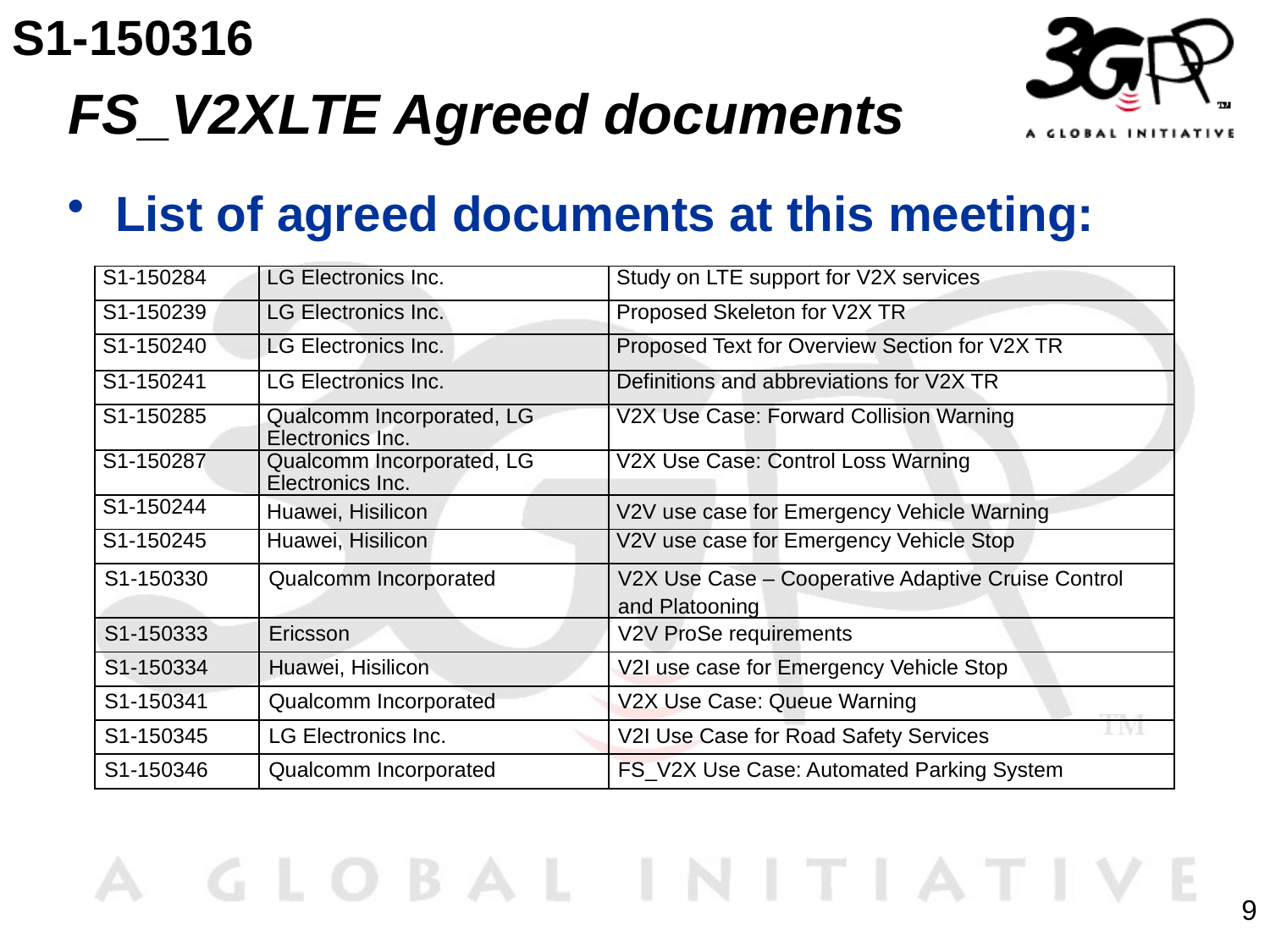

S1-150316
# FS_V2XLTE Agreed documents
List of agreed documents at this meeting:

| S1-150284 | LG Electronics Inc. | Study on LTE support for V2X services |
| --- | --- | --- |
| S1-150239 | LG Electronics Inc. | Proposed Skeleton for V2X TR |
| S1-150240 | LG Electronics Inc. | Proposed Text for Overview Section for V2X TR |
| S1-150241 | LG Electronics Inc. | Definitions and abbreviations for V2X TR |
| S1-150285 | Qualcomm Incorporated, LG Electronics Inc. | V2X Use Case: Forward Collision Warning |
| S1-150287 | Qualcomm Incorporated, LG Electronics Inc. | V2X Use Case: Control Loss Warning |
| S1-150244 | Huawei, Hisilicon | V2V use case for Emergency Vehicle Warning |
| S1-150245 | Huawei, Hisilicon | V2V use case for Emergency Vehicle Stop |
| S1-150330 | Qualcomm Incorporated | V2X Use Case – Cooperative Adaptive Cruise Control and Platooning |
| S1-150333 | Ericsson | V2V ProSe requirements |
| S1-150334 | Huawei, Hisilicon | V2I use case for Emergency Vehicle Stop |
| S1-150341 | Qualcomm Incorporated | V2X Use Case: Queue Warning |
| S1-150345 | LG Electronics Inc. | V2I Use Case for Road Safety Services |
| S1-150346 | Qualcomm Incorporated | FS\_V2X Use Case: Automated Parking System |
9